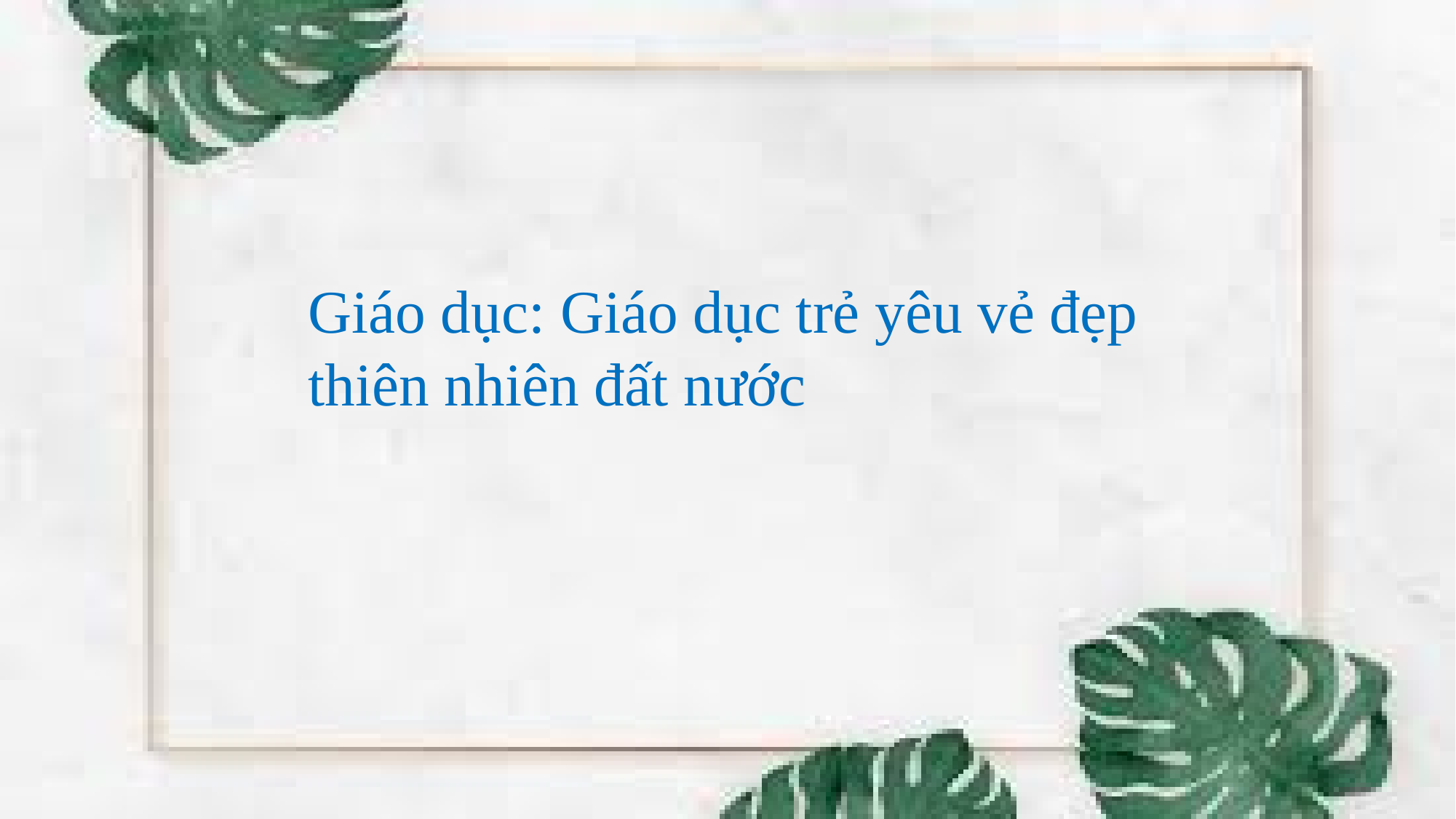

Giáo dục: Giáo dục trẻ yêu vẻ đẹp
thiên nhiên đất nước